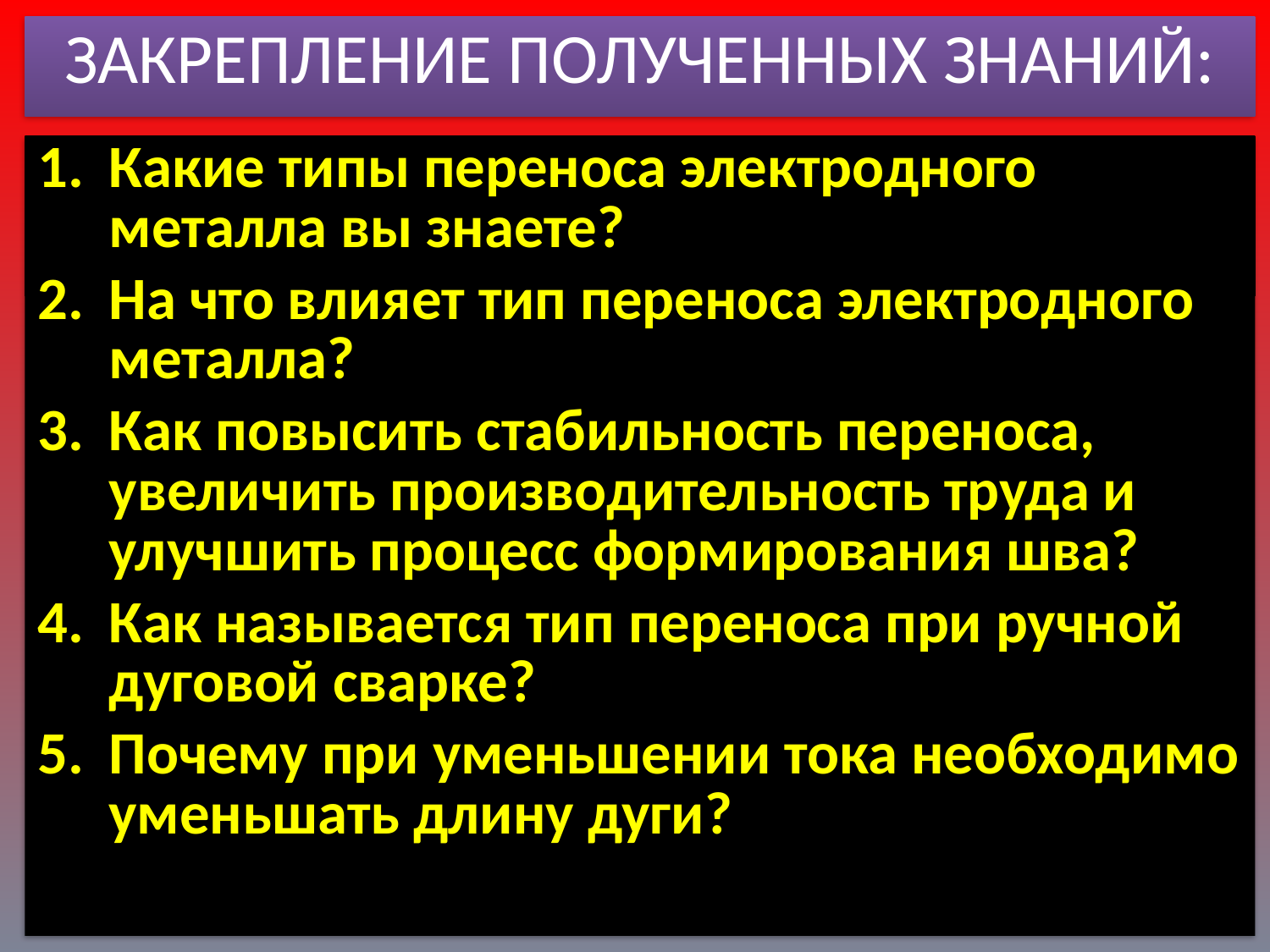

# ЗАКРЕПЛЕНИЕ ПОЛУЧЕННЫХ ЗНАНИЙ:
Какие типы переноса электродного металла вы знаете?
На что влияет тип переноса электродного металла?
Как повысить стабильность переноса, увеличить производительность труда и улучшить процесс формирования шва?
Как называется тип переноса при ручной дуговой сварке?
Почему при уменьшении тока необходимо уменьшать длину дуги?